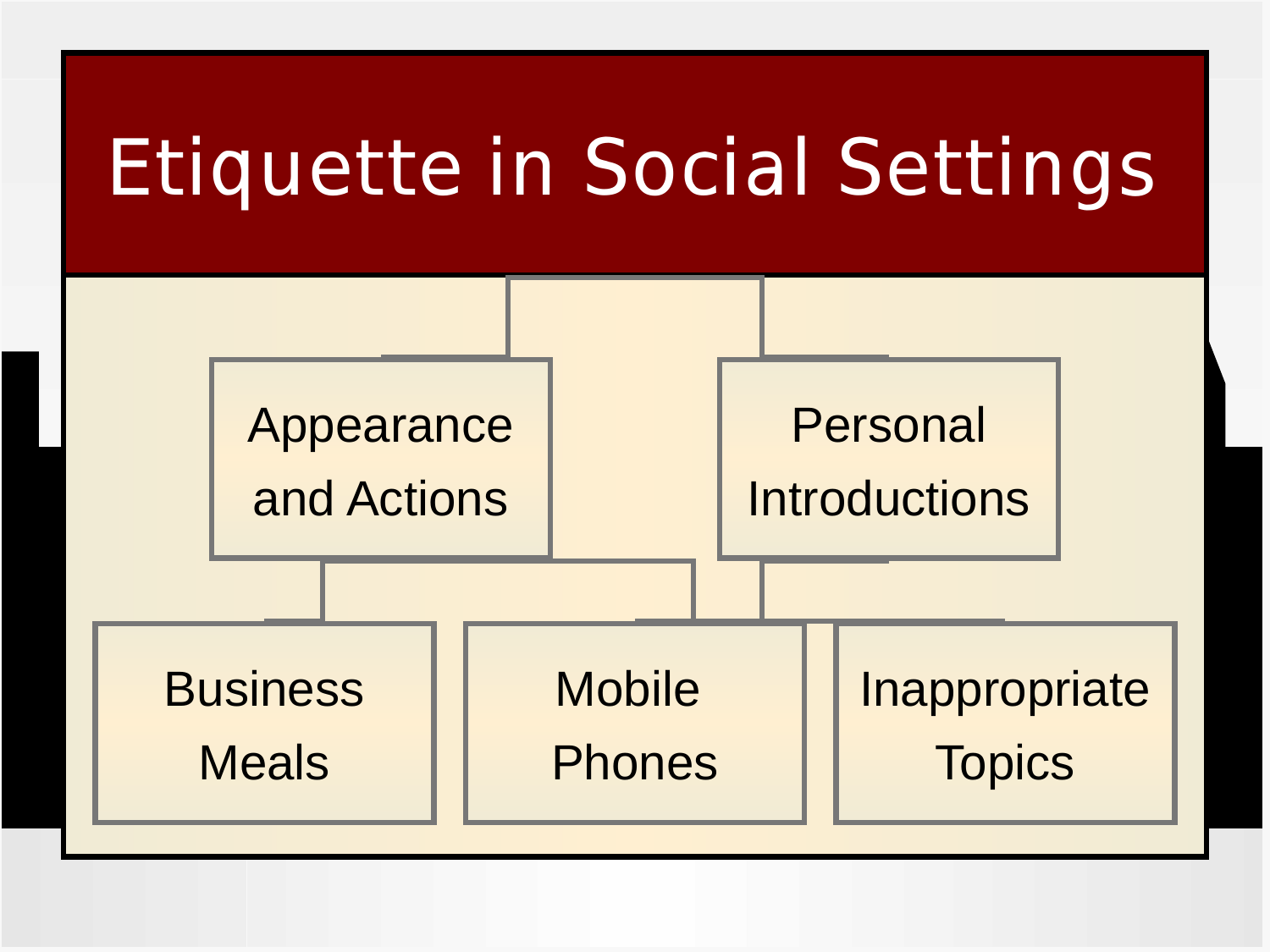

# Etiquette in Social Settings

Appearance
and Actions
Personal
Introductions
Business
Meals
Mobile
Phones
Inappropriate
Topics